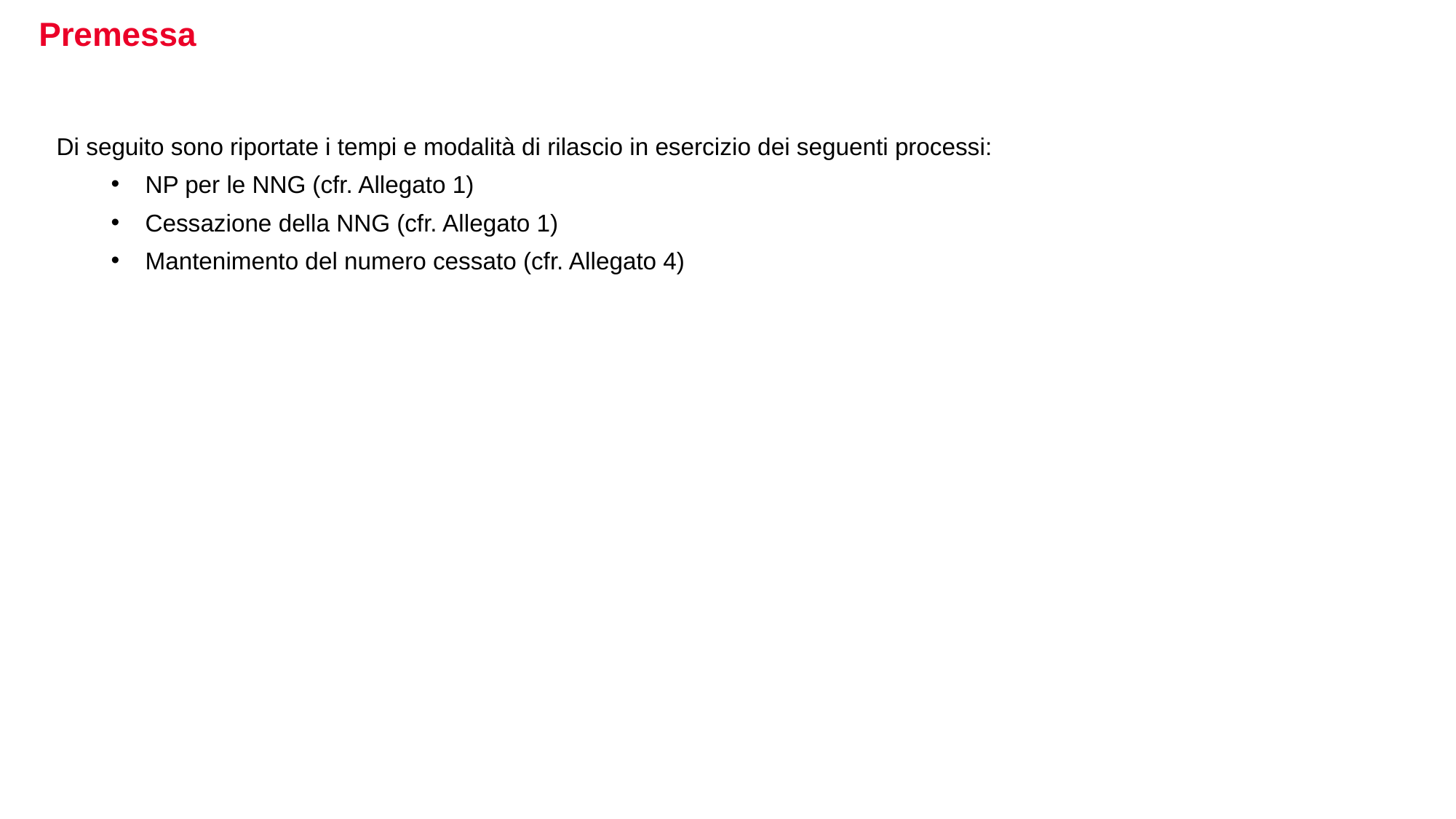

Premessa

Di seguito sono riportate i tempi e modalità di rilascio in esercizio dei seguenti processi:
NP per le NNG (cfr. Allegato 1)
Cessazione della NNG (cfr. Allegato 1)
Mantenimento del numero cessato (cfr. Allegato 4)